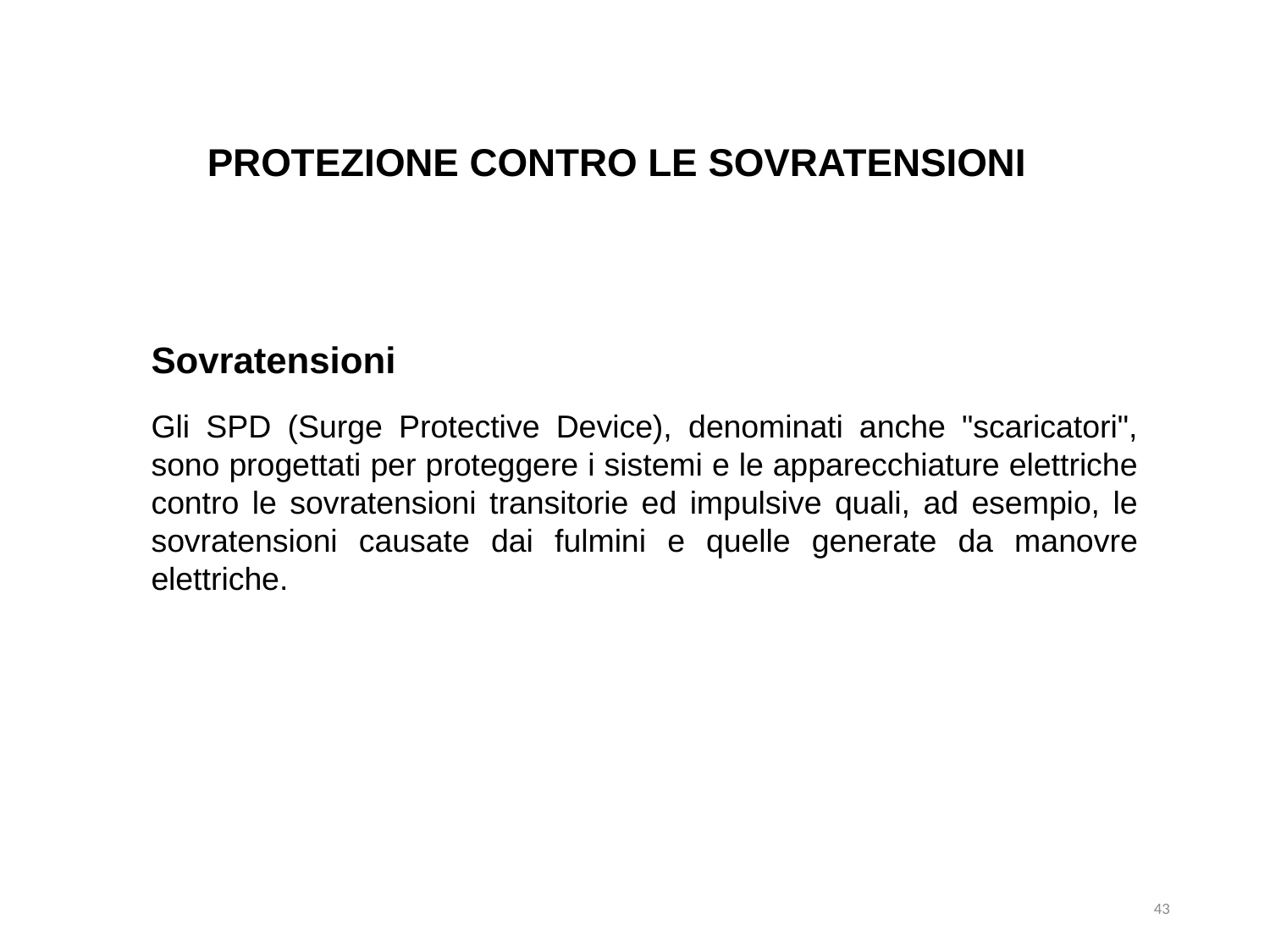

PROTEZIONE CONTRO LE SOVRATENSIONI
Sovratensioni

Gli SPD (Surge Protective Device), denominati anche "scaricatori", sono progettati per proteggere i sistemi e le apparecchiature elettriche contro le sovratensioni transitorie ed impulsive quali, ad esempio, le sovratensioni causate dai fulmini e quelle generate da manovre elettriche.

43